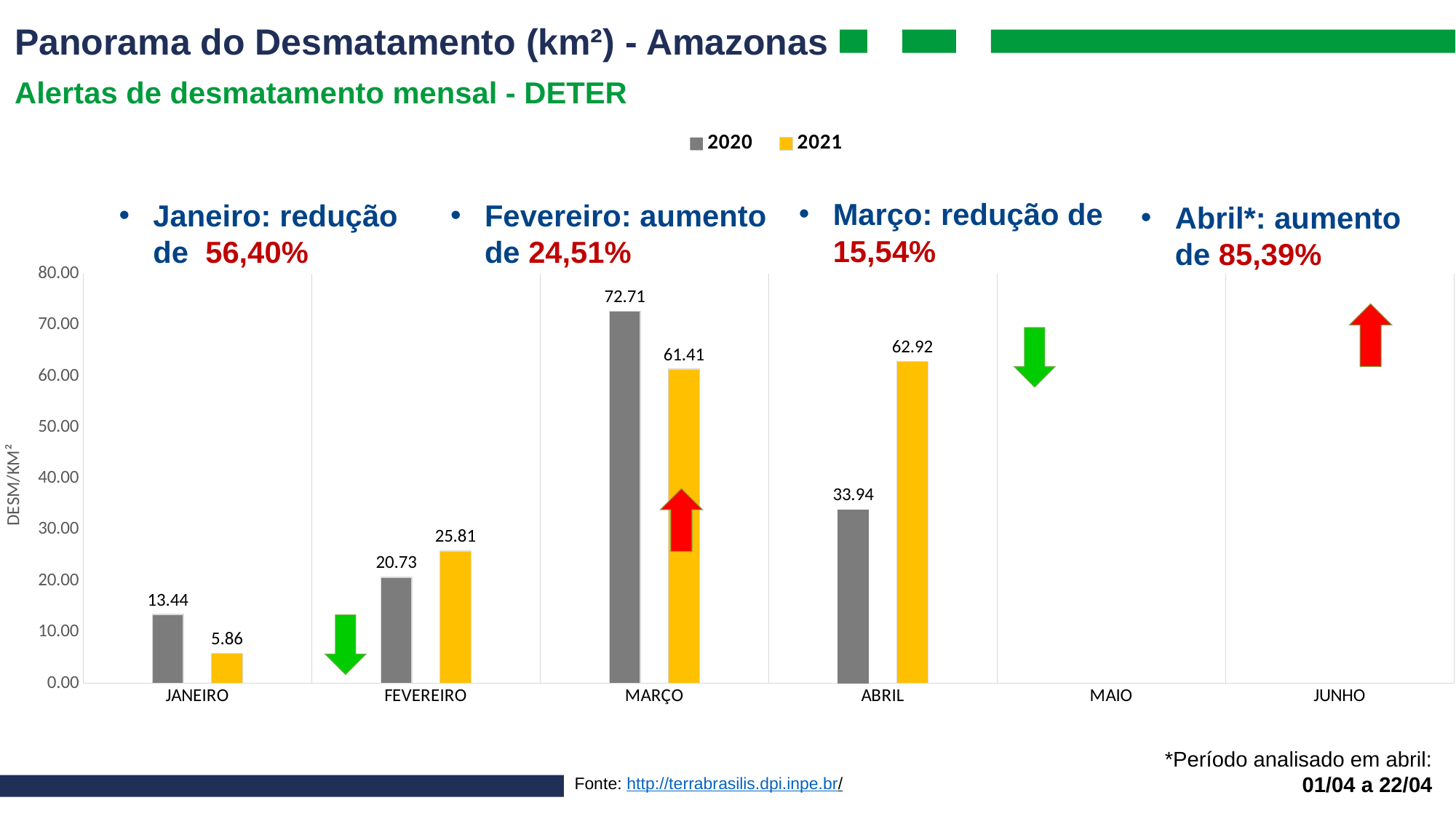

Panorama do Desmatamento (km²) - Amazonas
Alertas de desmatamento mensal - DETER

[unsupported chart]

Março: redução de 15,54%
Fevereiro: aumento de 24,51%
Janeiro: redução de  56,40%
Abril*: aumento de 85,39%

*Período analisado em abril: 01/04 a 22/04
Fonte: http://terrabrasilis.dpi.inpe.br/